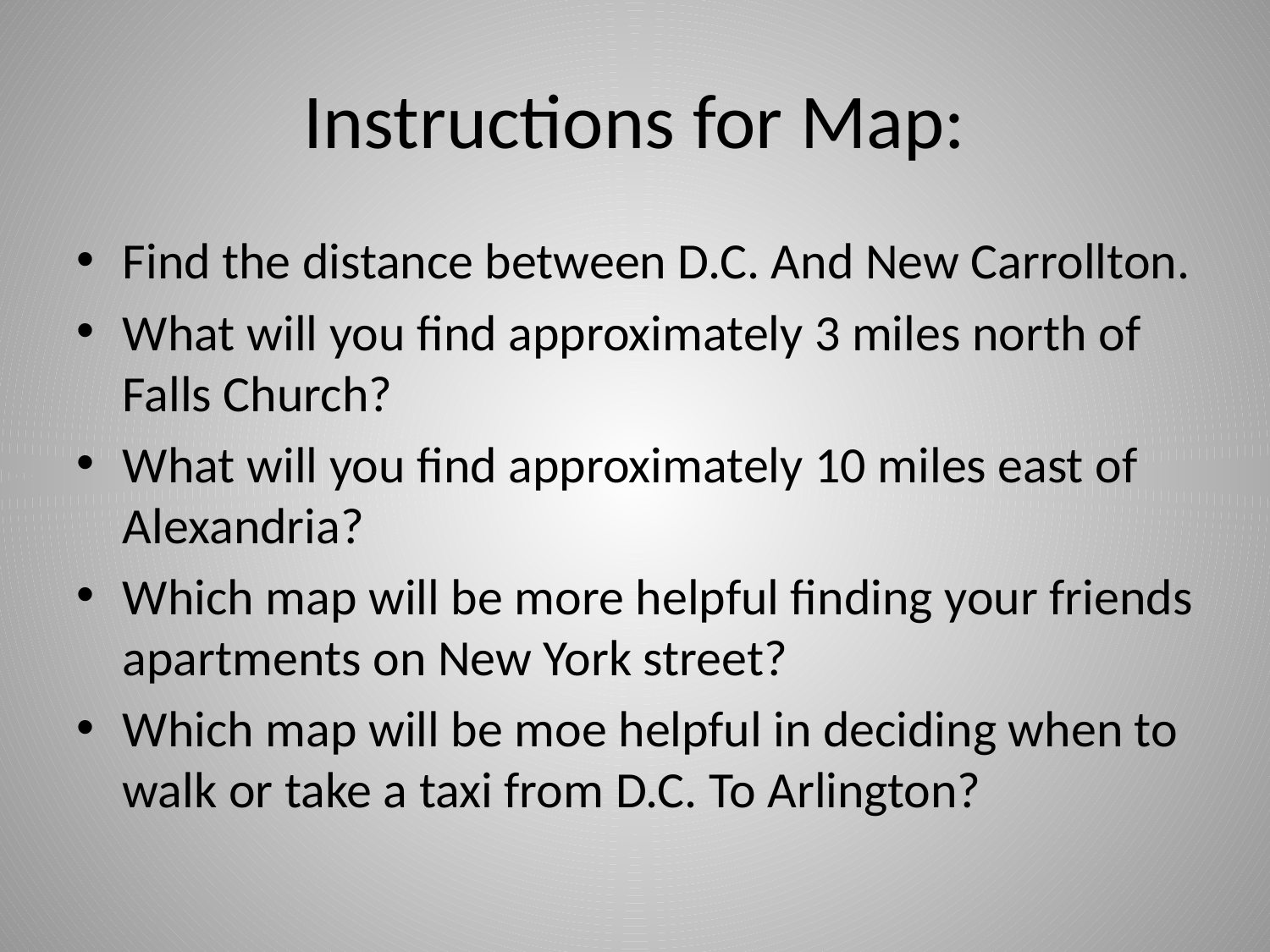

# Instructions for Map:
Find the distance between D.C. And New Carrollton.
What will you find approximately 3 miles north of Falls Church?
What will you find approximately 10 miles east of Alexandria?
Which map will be more helpful finding your friends apartments on New York street?
Which map will be moe helpful in deciding when to walk or take a taxi from D.C. To Arlington?